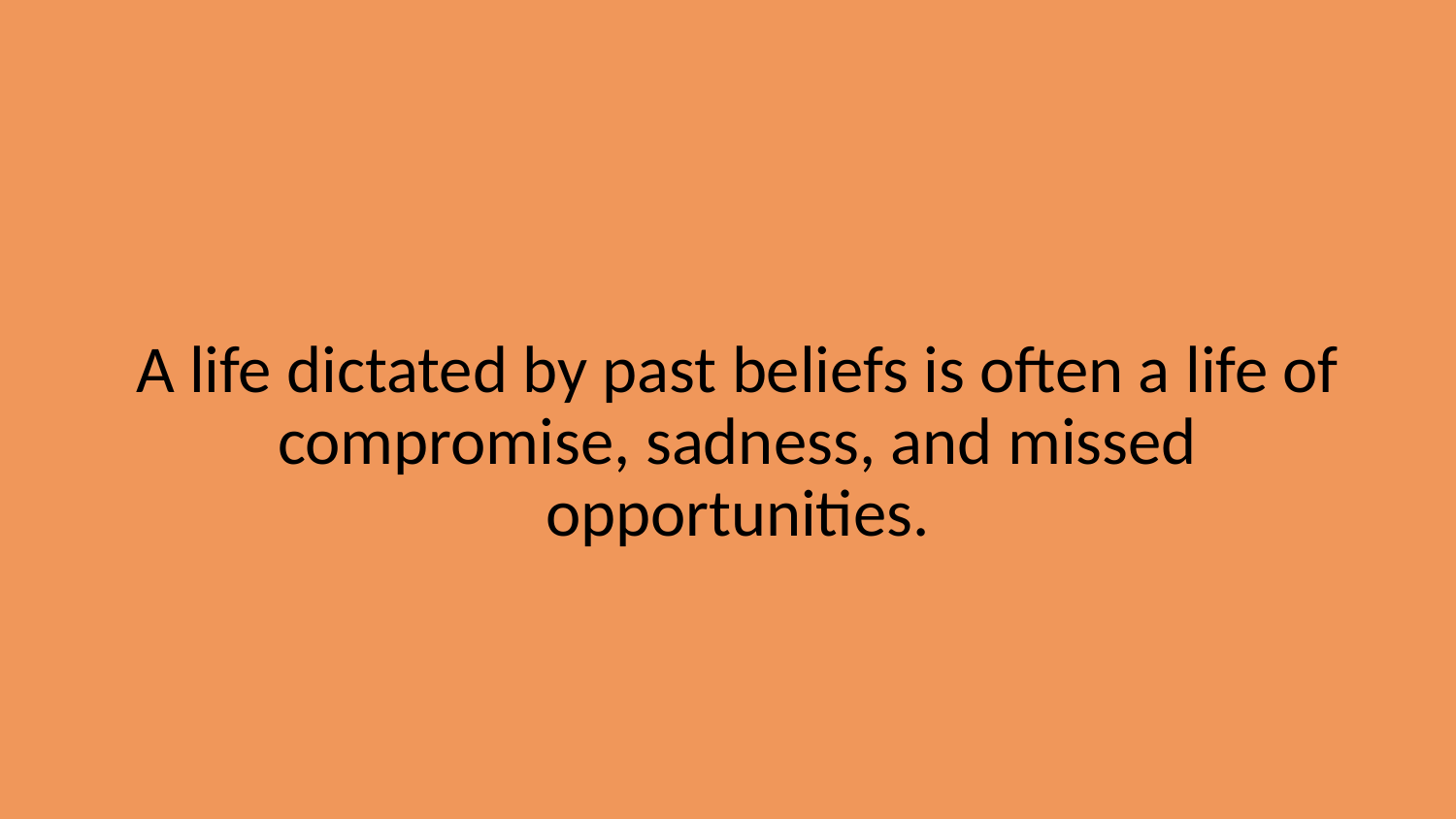

A life dictated by past beliefs is often a life of compromise, sadness, and missed opportunities.